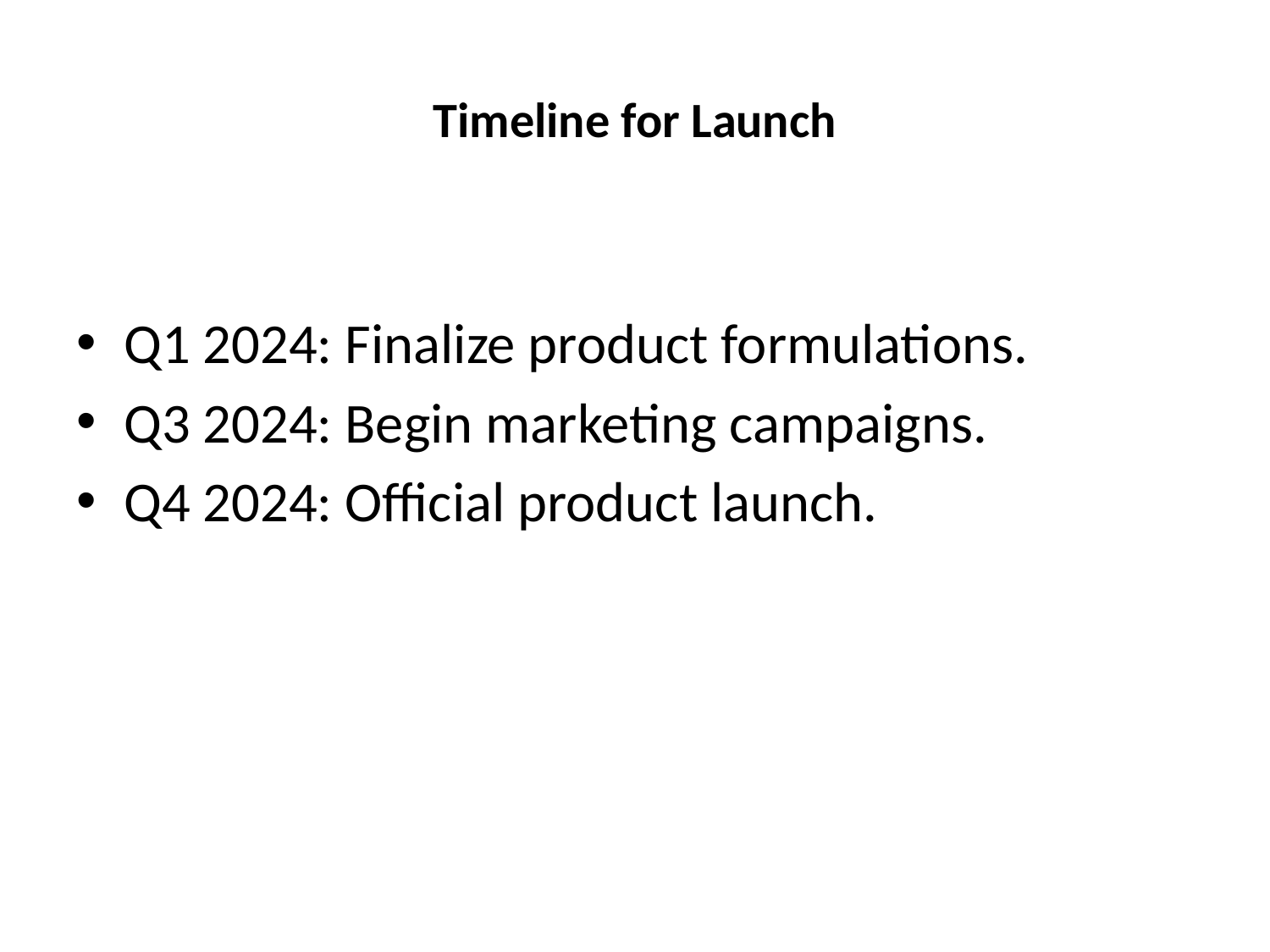

# Timeline for Launch

Q1 2024: Finalize product formulations.
Q3 2024: Begin marketing campaigns.
Q4 2024: Official product launch.